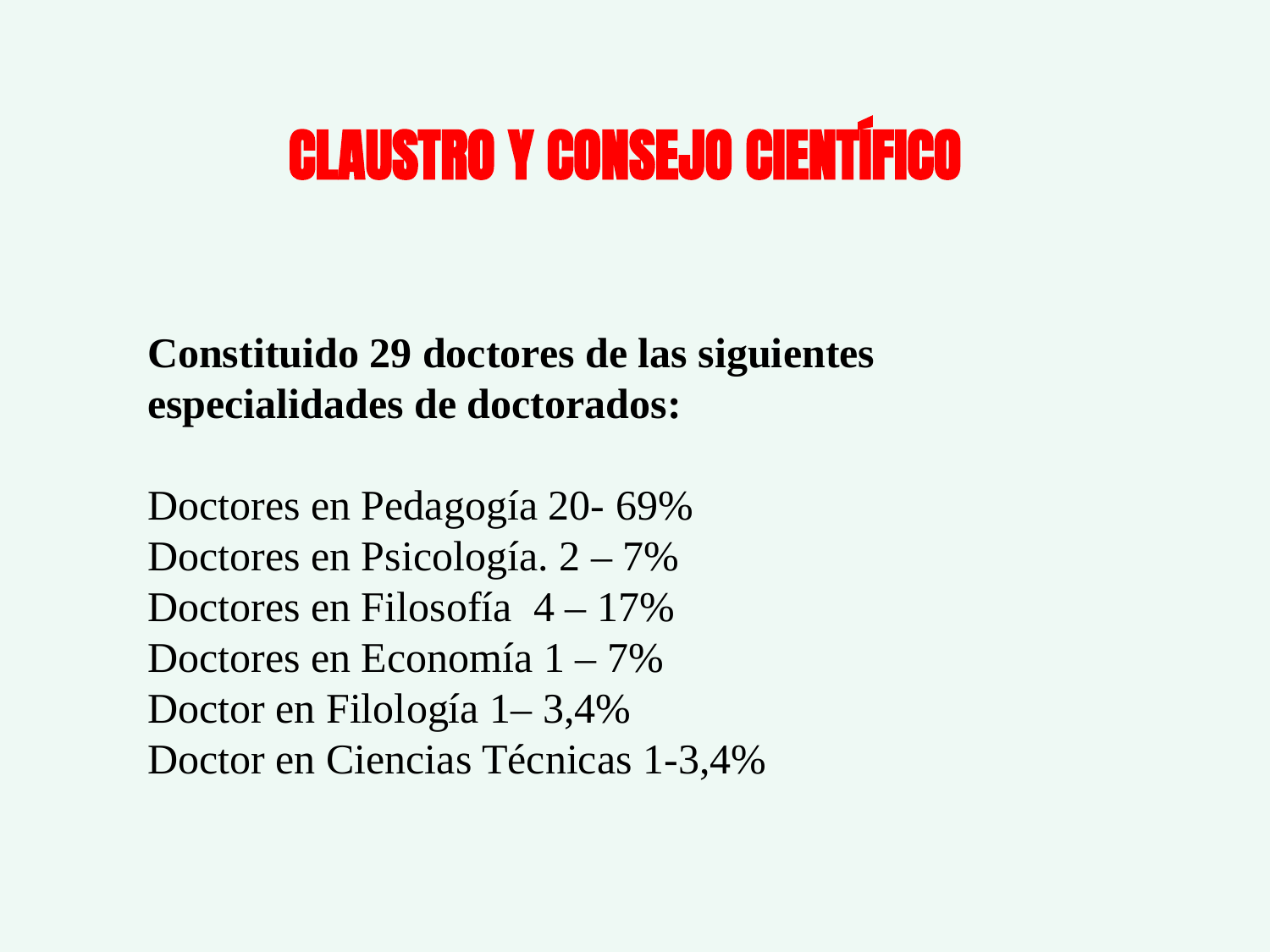

CLAUSTRO Y CONSEJO CIENTÍFICO

Constituido 29 doctores de las siguientes especialidades de doctorados:

Doctores en Pedagogía 20- 69%
Doctores en Psicología. 2 – 7%
Doctores en Filosofía  4 – 17%
Doctores en Economía 1 – 7%
Doctor en Filología 1– 3,4%
Doctor en Ciencias Técnicas 1-3,4%